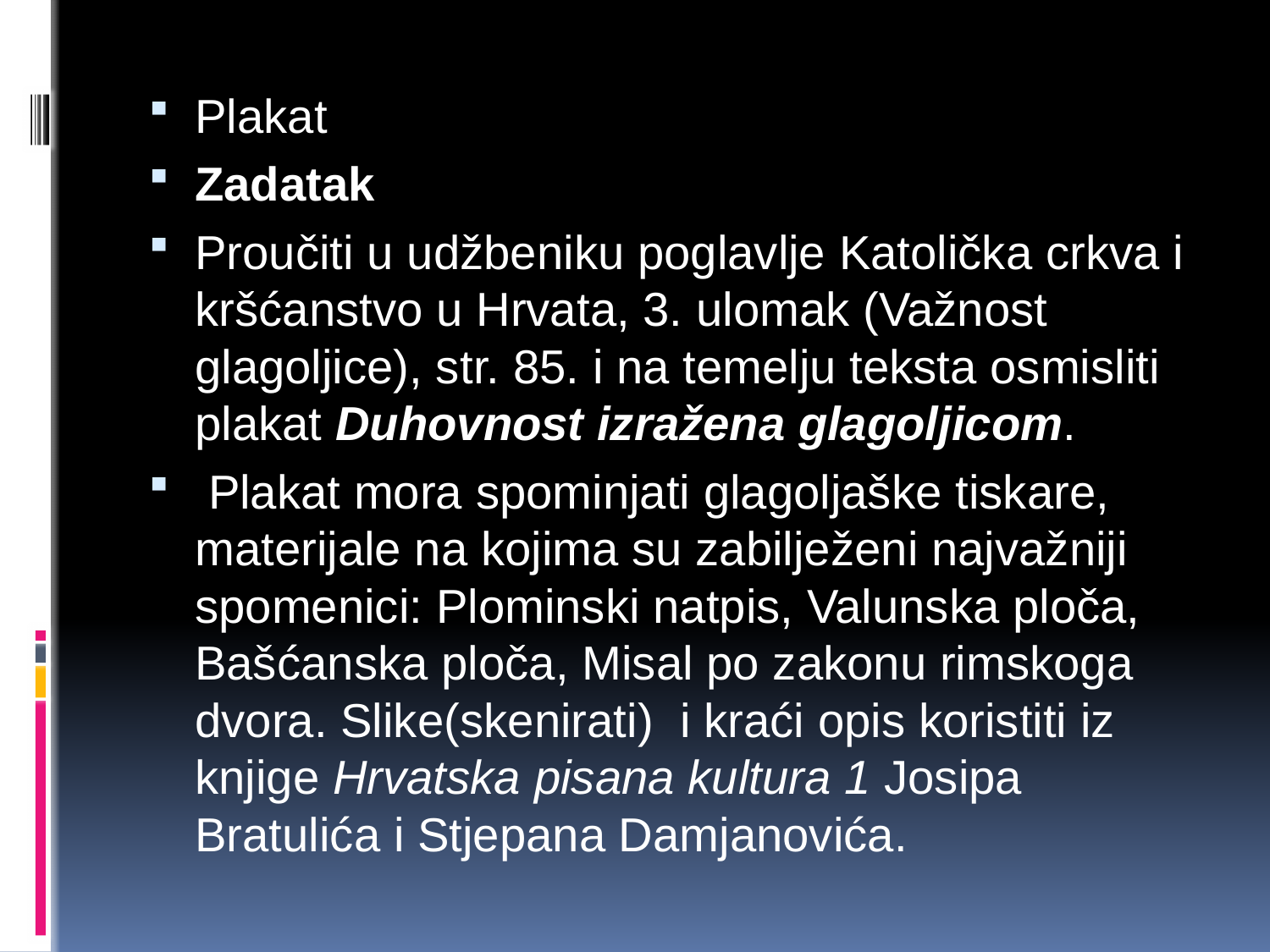

Plakat
Zadatak
Proučiti u udžbeniku poglavlje Katolička crkva i kršćanstvo u Hrvata, 3. ulomak (Važnost glagoljice), str. 85. i na temelju teksta osmisliti plakat Duhovnost izražena glagoljicom.
 Plakat mora spominjati glagoljaške tiskare, materijale na kojima su zabilježeni najvažniji spomenici: Plominski natpis, Valunska ploča, Bašćanska ploča, Misal po zakonu rimskoga dvora. Slike(skenirati)  i kraći opis koristiti iz knjige Hrvatska pisana kultura 1 Josipa Bratulića i Stjepana Damjanovića.